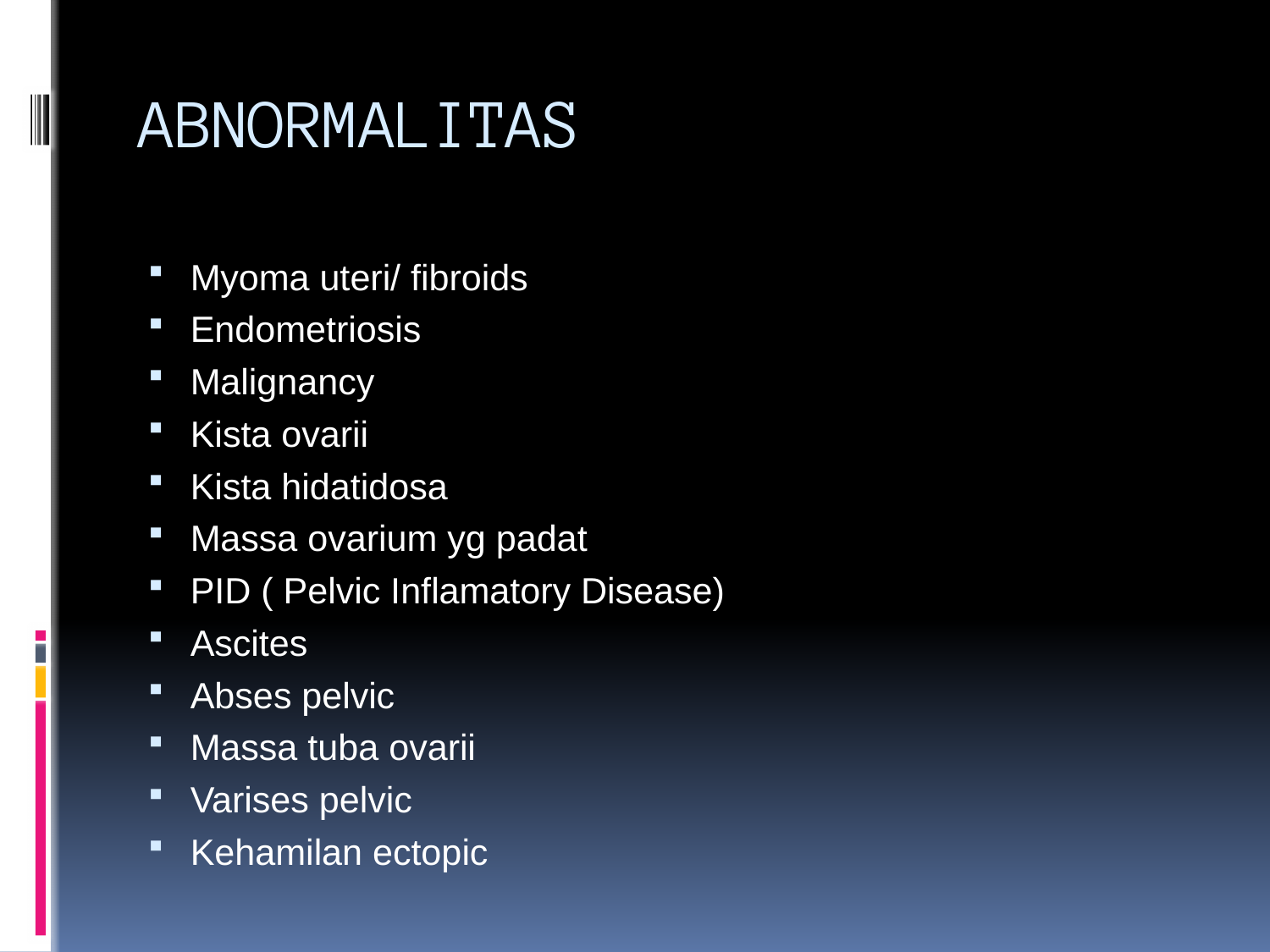

# ABNORMALITAS
Myoma uteri/ fibroids
Endometriosis
Malignancy
Kista ovarii
Kista hidatidosa
Massa ovarium yg padat
PID ( Pelvic Inflamatory Disease)
Ascites
Abses pelvic
Massa tuba ovarii
Varises pelvic
Kehamilan ectopic